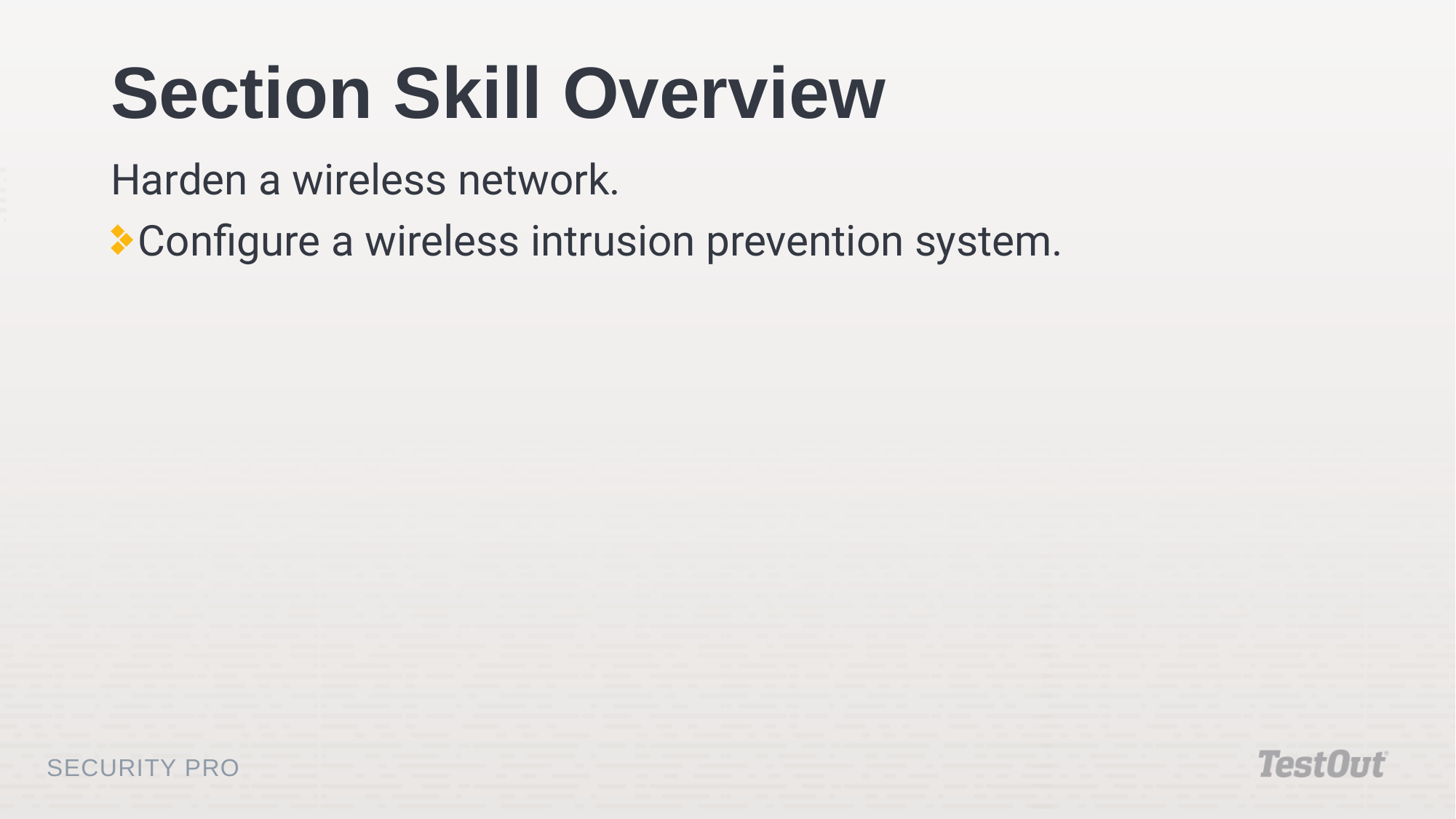

# Section Skill Overview
Harden a wireless network.
Configure a wireless intrusion prevention system.
Security Pro